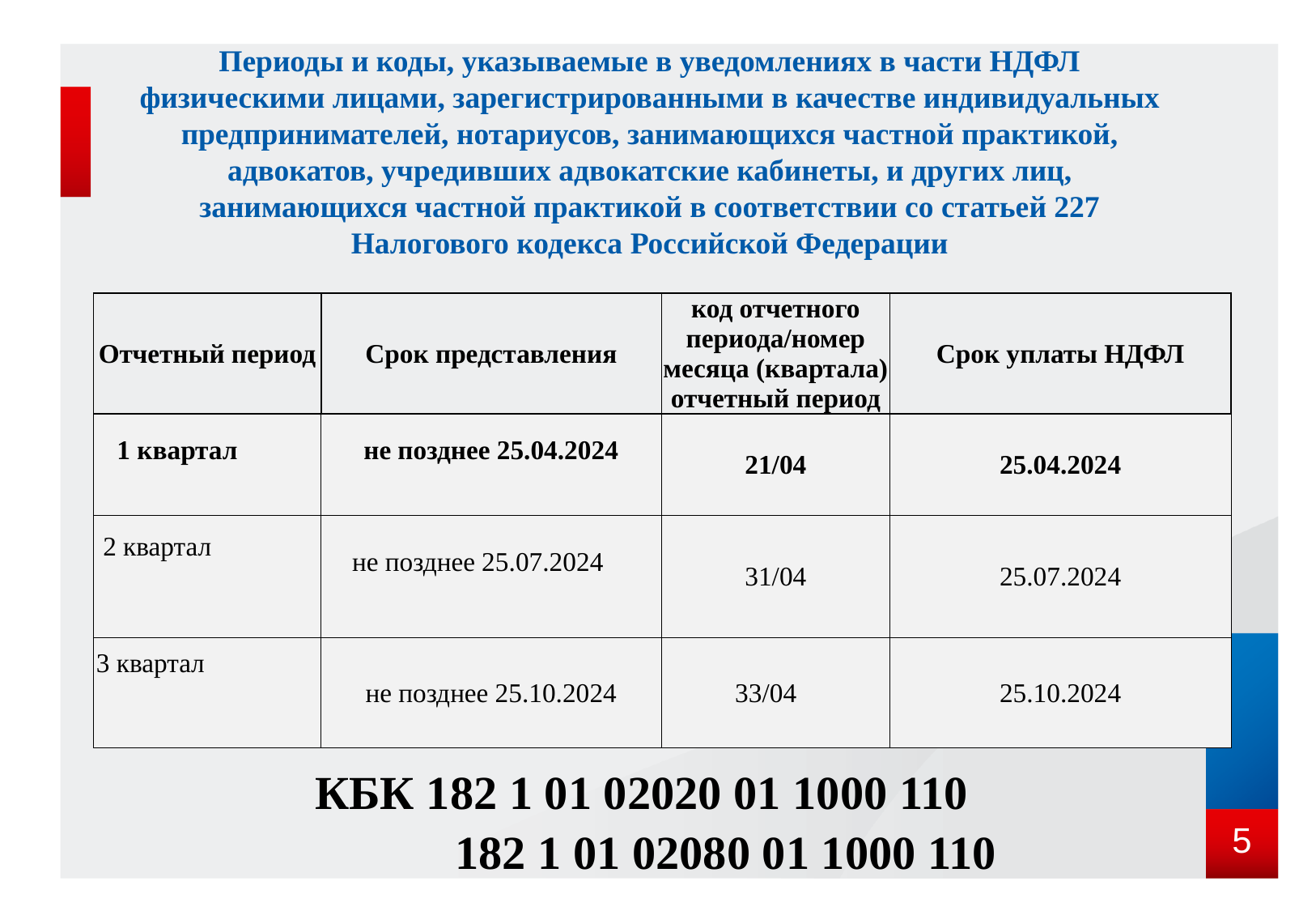

# Периоды и коды, указываемые в уведомлениях в части НДФЛ физическими лицами, зарегистрированными в качестве индивидуальных предпринимателей, нотариусов, занимающихся частной практикой, адвокатов, учредивших адвокатские кабинеты, и других лиц, занимающихся частной практикой в соответствии со статьей 227 Налогового кодекса Российской Федерации
| Отчетный период | Срок представления | код отчетного периода/номер месяца (квартала) отчетный период | Срок уплаты НДФЛ |
| --- | --- | --- | --- |
| 1 квартал | не позднее 25.04.2024 | 21/04 | 25.04.2024 |
| 2 квартал | не позднее 25.07.2024 | 31/04 | 25.07.2024 |
| 3 квартал | не позднее 25.10.2024 | 33/04 | 25.10.2024 |
КБК 182 1 01 02020 01 1000 110
	   182 1 01 02080 01 1000 110

5